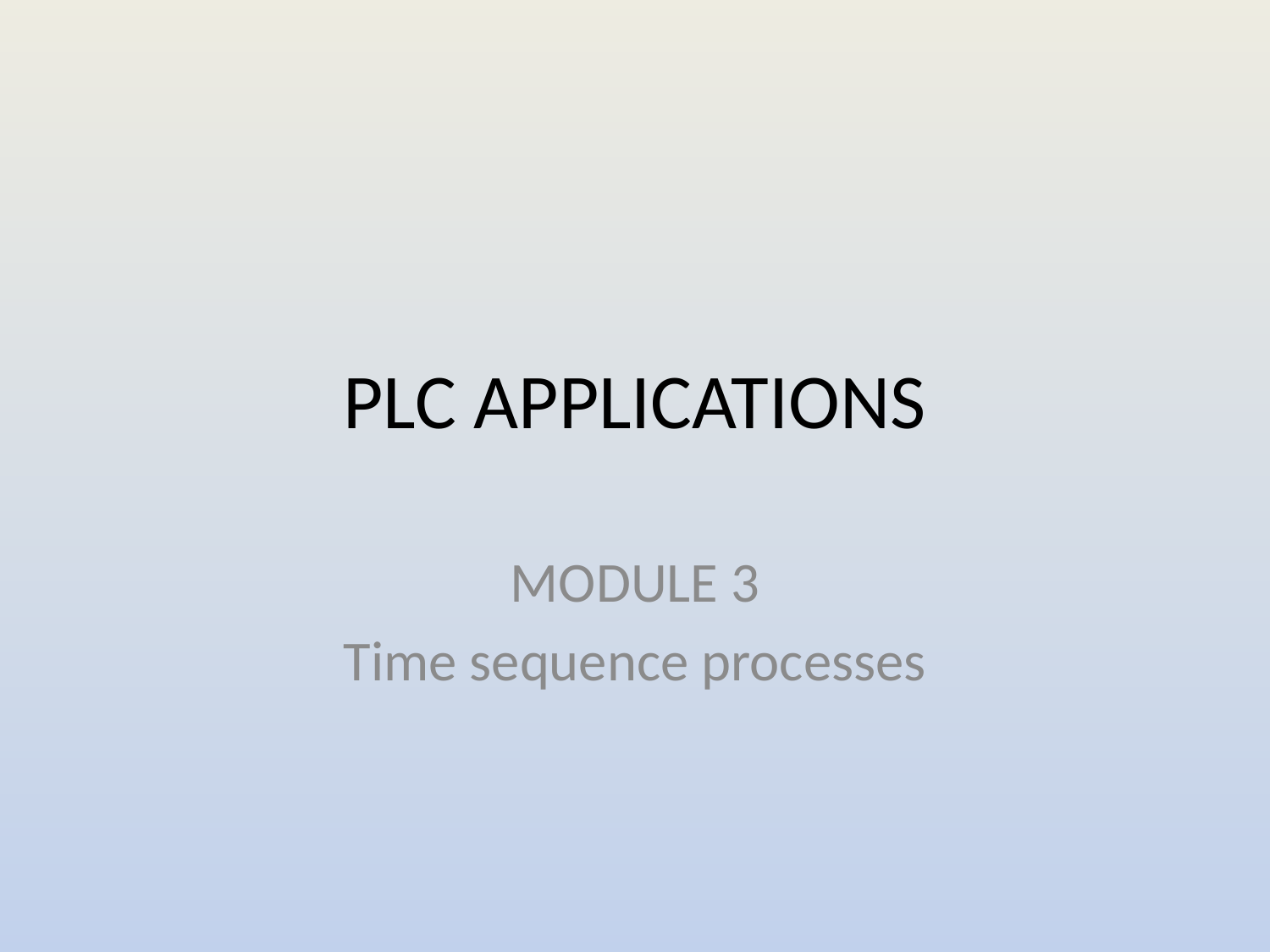

# PLC APPLICATIONS
MODULE 3
Time sequence processes